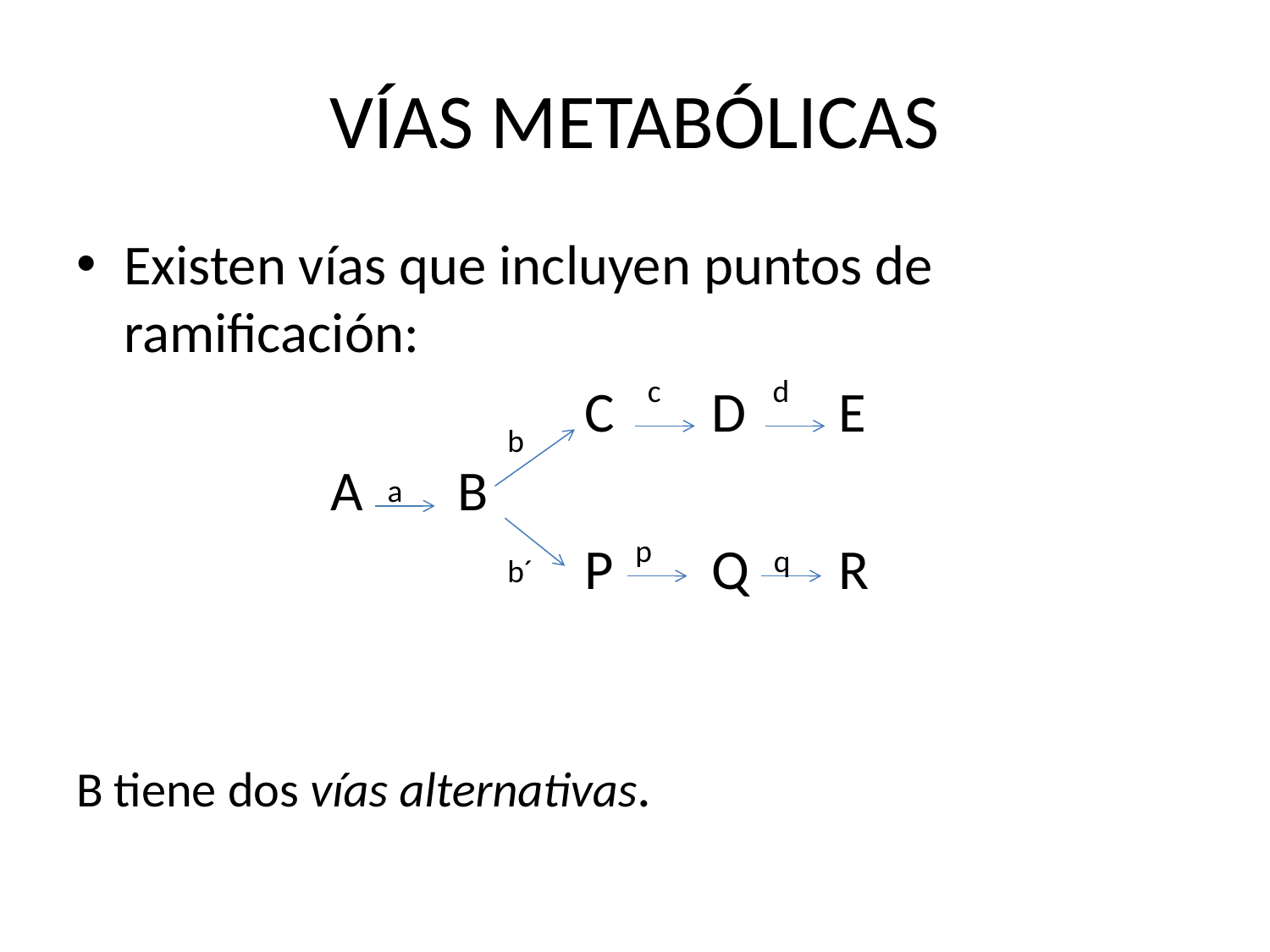

# VÍAS METABÓLICAS
Existen vías que incluyen puntos de ramificación:
				C	D	E
		A	B
				P	Q	R

B tiene dos vías alternativas.
c
d
b
a
p
q
b´